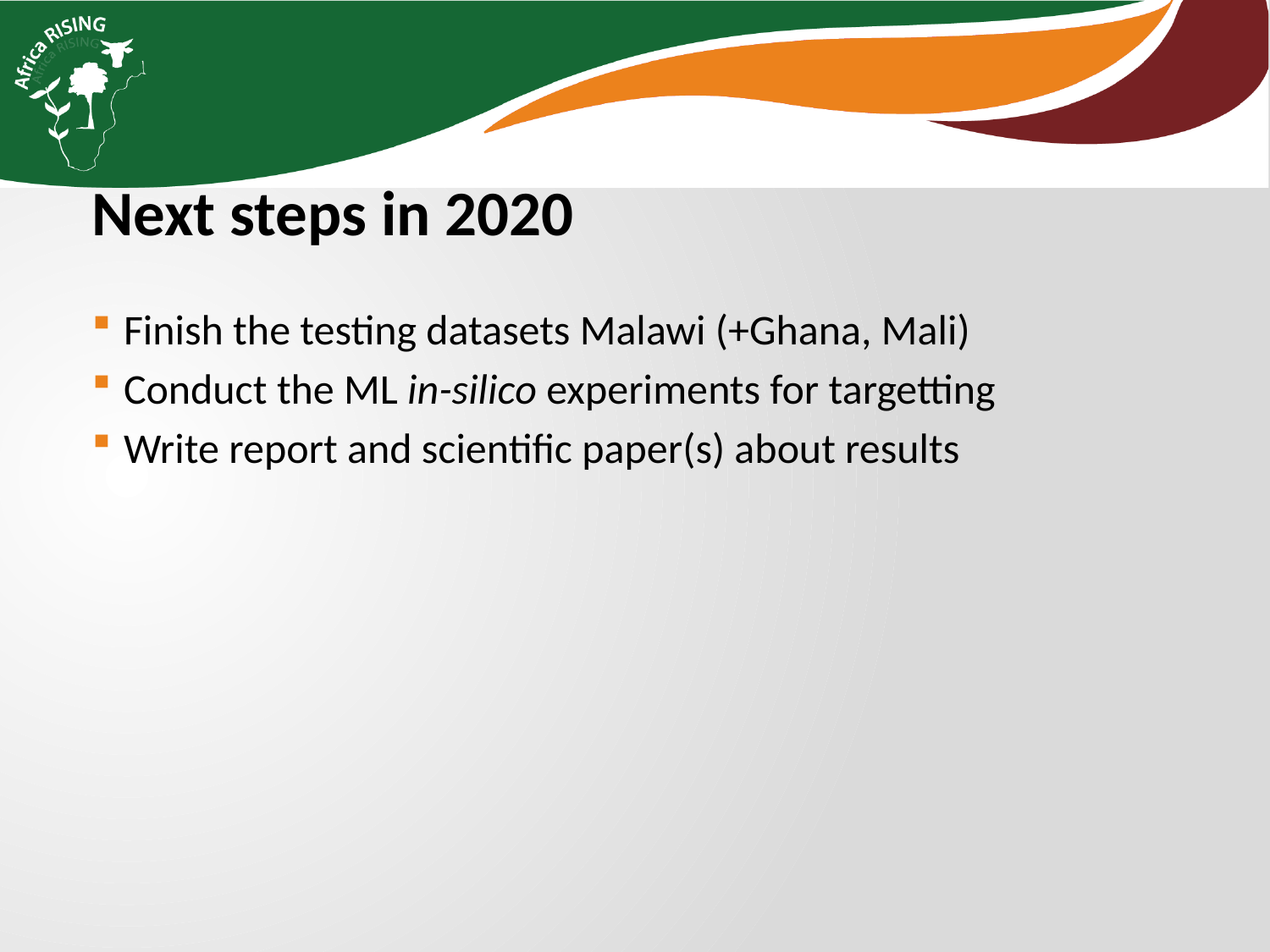

Next steps in 2020
Finish the testing datasets Malawi (+Ghana, Mali)
Conduct the ML in-silico experiments for targetting
Write report and scientific paper(s) about results